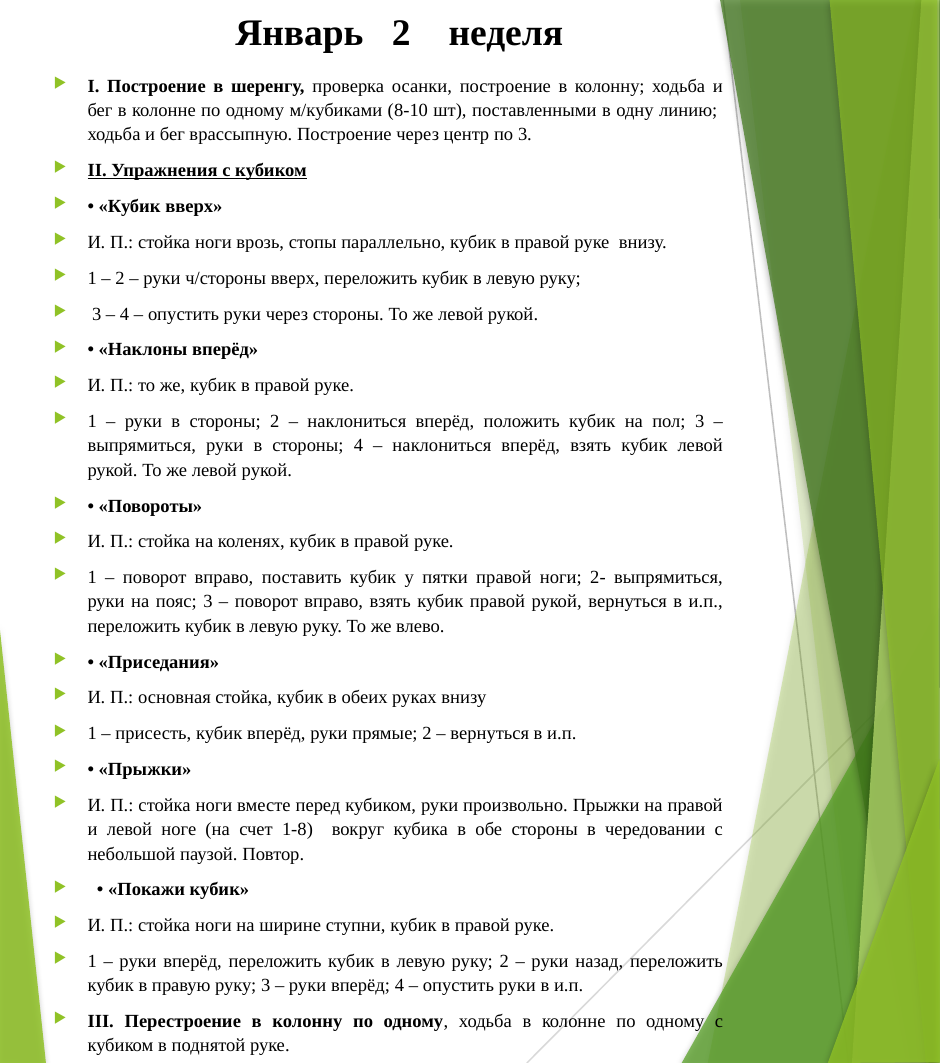

# Январь   2    неделя
I. Построение в шеренгу, проверка осанки, построение в колонну; ходьба и бег в колонне по одному м/кубиками (8-10 шт), поставленными в одну линию;  ходьба и бег врассыпную. Построение через центр по 3.
II. Упражнения с кубиком
• «Кубик вверх»
И. П.: стойка ноги врозь, стопы параллельно, кубик в правой руке  внизу.
1 – 2 – руки ч/стороны вверх, переложить кубик в левую руку;
 3 – 4 – опустить руки через стороны. То же левой рукой.
• «Наклоны вперёд»
И. П.: то же, кубик в правой руке.
1 – руки в стороны; 2 – наклониться вперёд, положить кубик на пол; 3 – выпрямиться, руки в стороны; 4 – наклониться вперёд, взять кубик левой рукой. То же левой рукой.
• «Повороты»
И. П.: стойка на коленях, кубик в правой руке.
1 – поворот вправо, поставить кубик у пятки правой ноги; 2- выпрямиться, руки на пояс; 3 – поворот вправо, взять кубик правой рукой, вернуться в и.п., переложить кубик в левую руку. То же влево.
• «Приседания»
И. П.: основная стойка, кубик в обеих руках внизу
1 – присесть, кубик вперёд, руки прямые; 2 – вернуться в и.п.
• «Прыжки»
И. П.: стойка ноги вместе перед кубиком, руки произвольно. Прыжки на правой и левой ноге (на счет 1-8)  вокруг кубика в обе стороны в чередовании с небольшой паузой. Повтор.
  • «Покажи кубик»
И. П.: стойка ноги на ширине ступни, кубик в правой руке.
1 – руки вперёд, переложить кубик в левую руку; 2 – руки назад, переложить кубик в правую руку; 3 – руки вперёд; 4 – опустить руки в и.п.
III. Перестроение в колонну по одному, ходьба в колонне по одному с кубиком в поднятой руке.